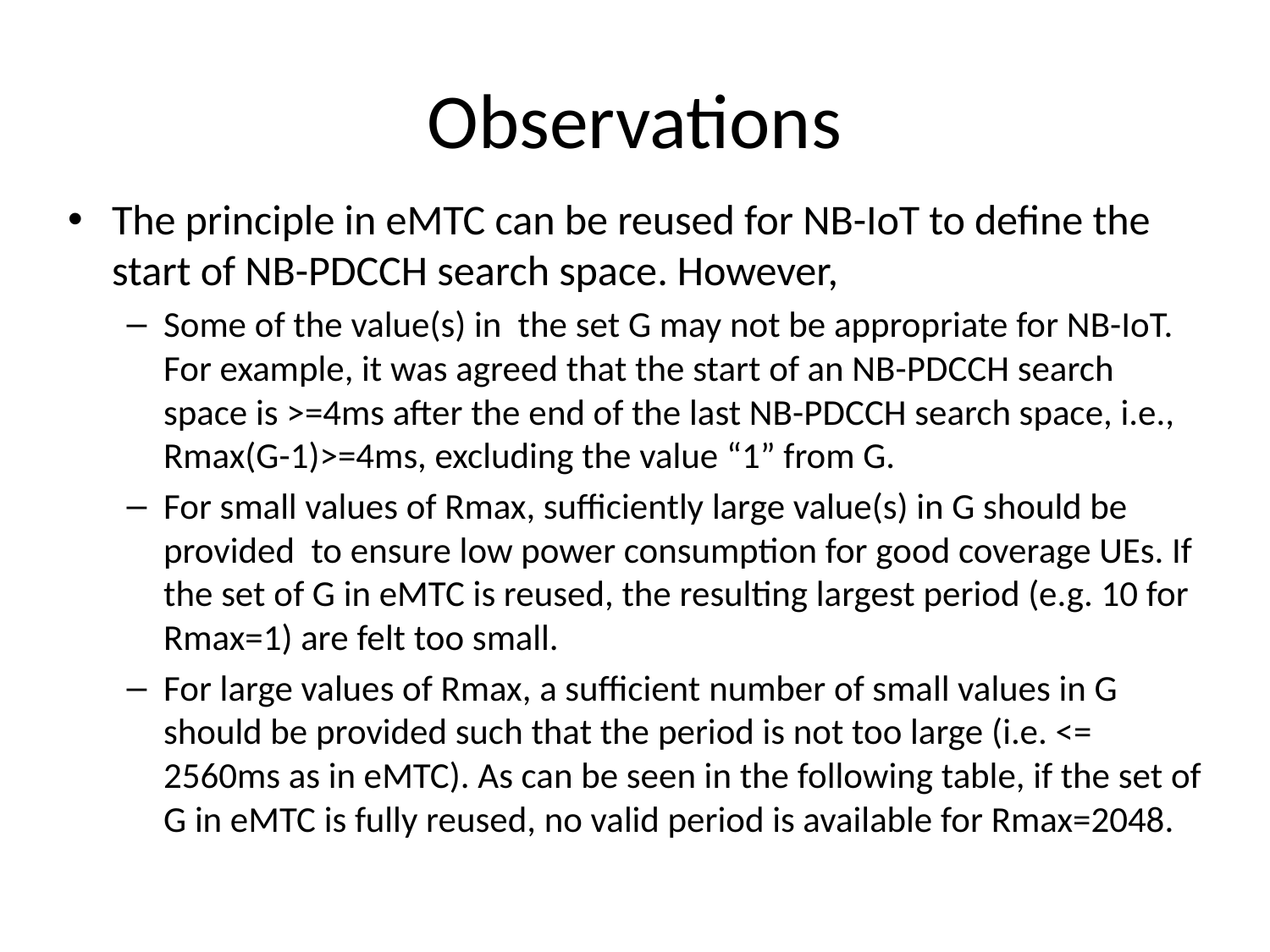

# Observations
The principle in eMTC can be reused for NB-IoT to define the start of NB-PDCCH search space. However,
Some of the value(s) in  the set G may not be appropriate for NB-IoT. For example, it was agreed that the start of an NB-PDCCH search space is >=4ms after the end of the last NB-PDCCH search space, i.e., Rmax(G-1)>=4ms, excluding the value “1” from G.
For small values of Rmax, sufficiently large value(s) in G should be provided  to ensure low power consumption for good coverage UEs. If the set of G in eMTC is reused, the resulting largest period (e.g. 10 for Rmax=1) are felt too small.
For large values of Rmax, a sufficient number of small values in G should be provided such that the period is not too large (i.e. <= 2560ms as in eMTC). As can be seen in the following table, if the set of G in eMTC is fully reused, no valid period is available for Rmax=2048.